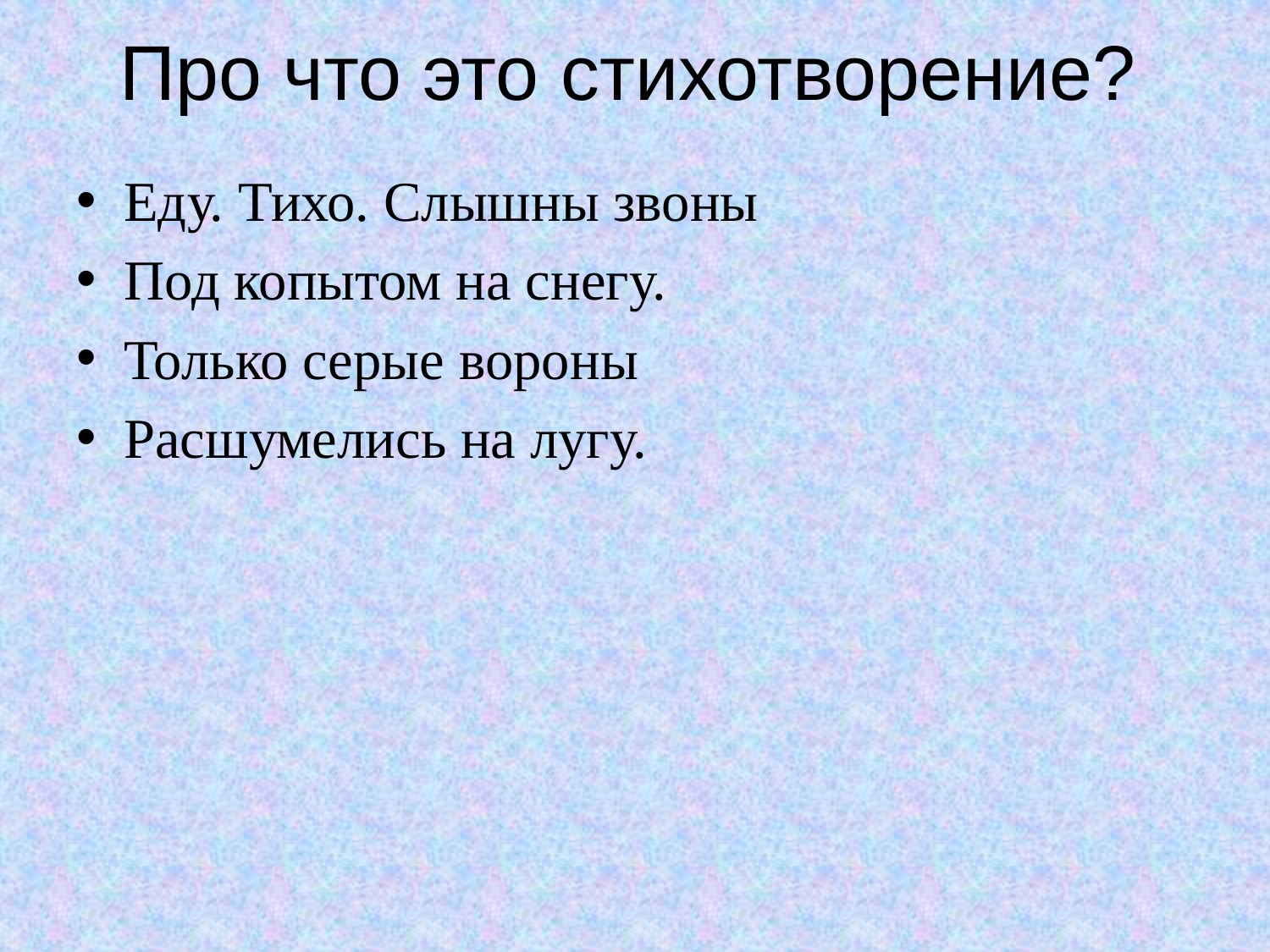

# Про что это стихотворение?
Еду. Тихо. Слышны звоны
Под копытом на снегу.
Только серые вороны
Расшумелись на лугу.